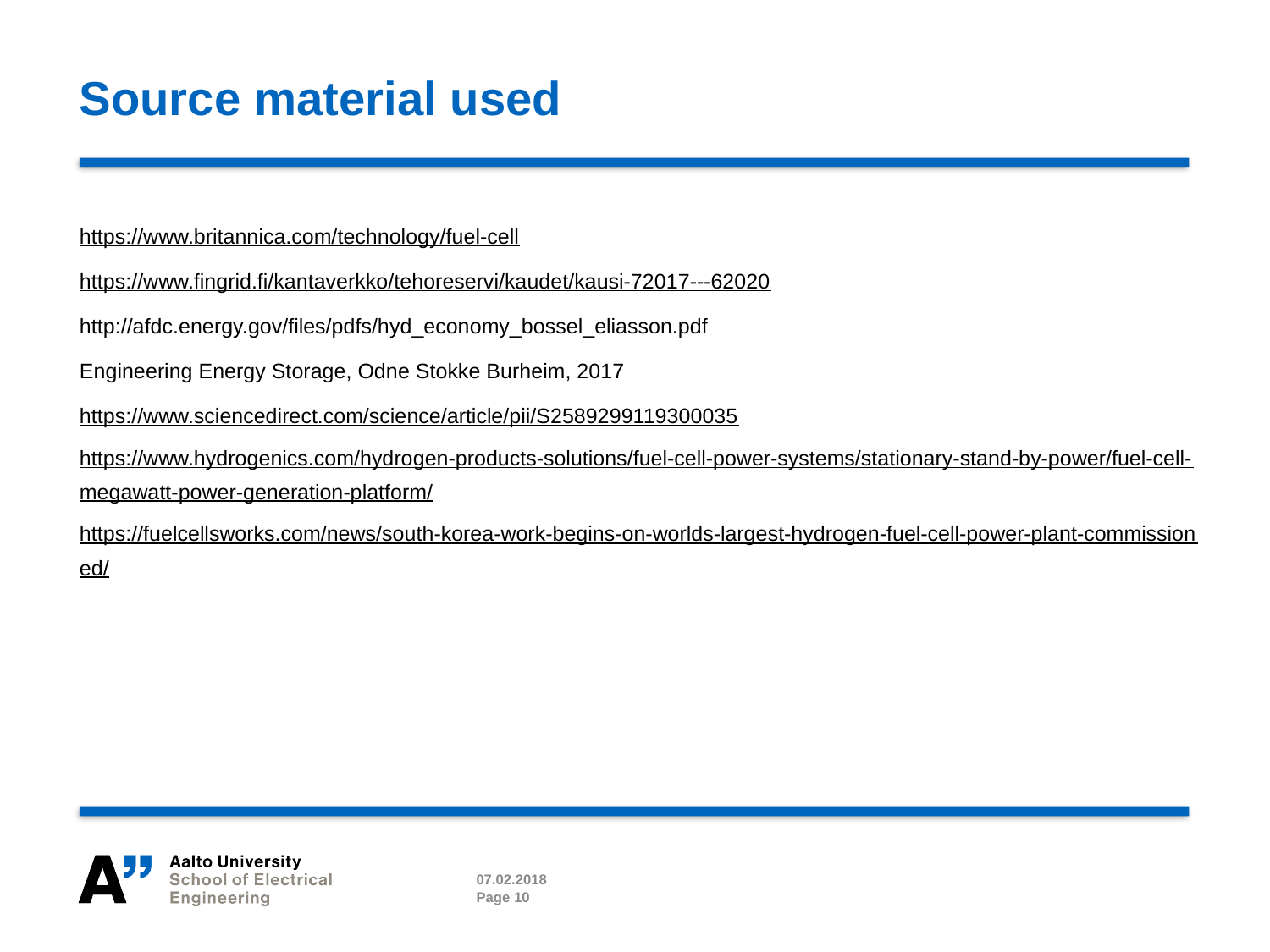

# Source material used
https://www.britannica.com/technology/fuel-cell
https://www.fingrid.fi/kantaverkko/tehoreservi/kaudet/kausi-72017---62020
http://afdc.energy.gov/files/pdfs/hyd_economy_bossel_eliasson.pdf
Engineering Energy Storage, Odne Stokke Burheim, 2017
https://www.sciencedirect.com/science/article/pii/S2589299119300035
https://www.hydrogenics.com/hydrogen-products-solutions/fuel-cell-power-systems/stationary-stand-by-power/fuel-cell-megawatt-power-generation-platform/
https://fuelcellsworks.com/news/south-korea-work-begins-on-worlds-largest-hydrogen-fuel-cell-power-plant-commissioned/

07.02.2018
Page 10